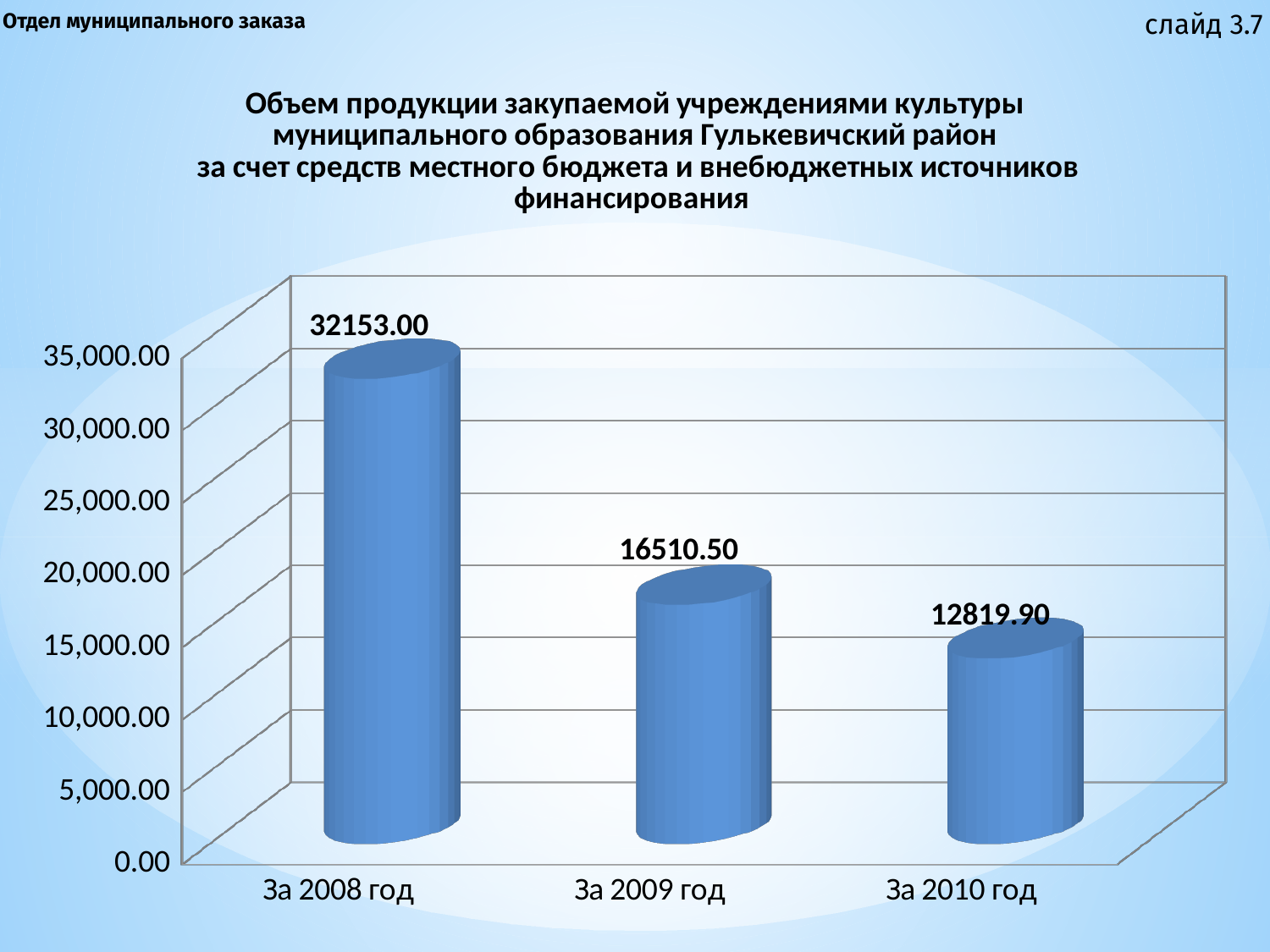

слайд 3.7
Отдел муниципального заказа

[unsupported chart]